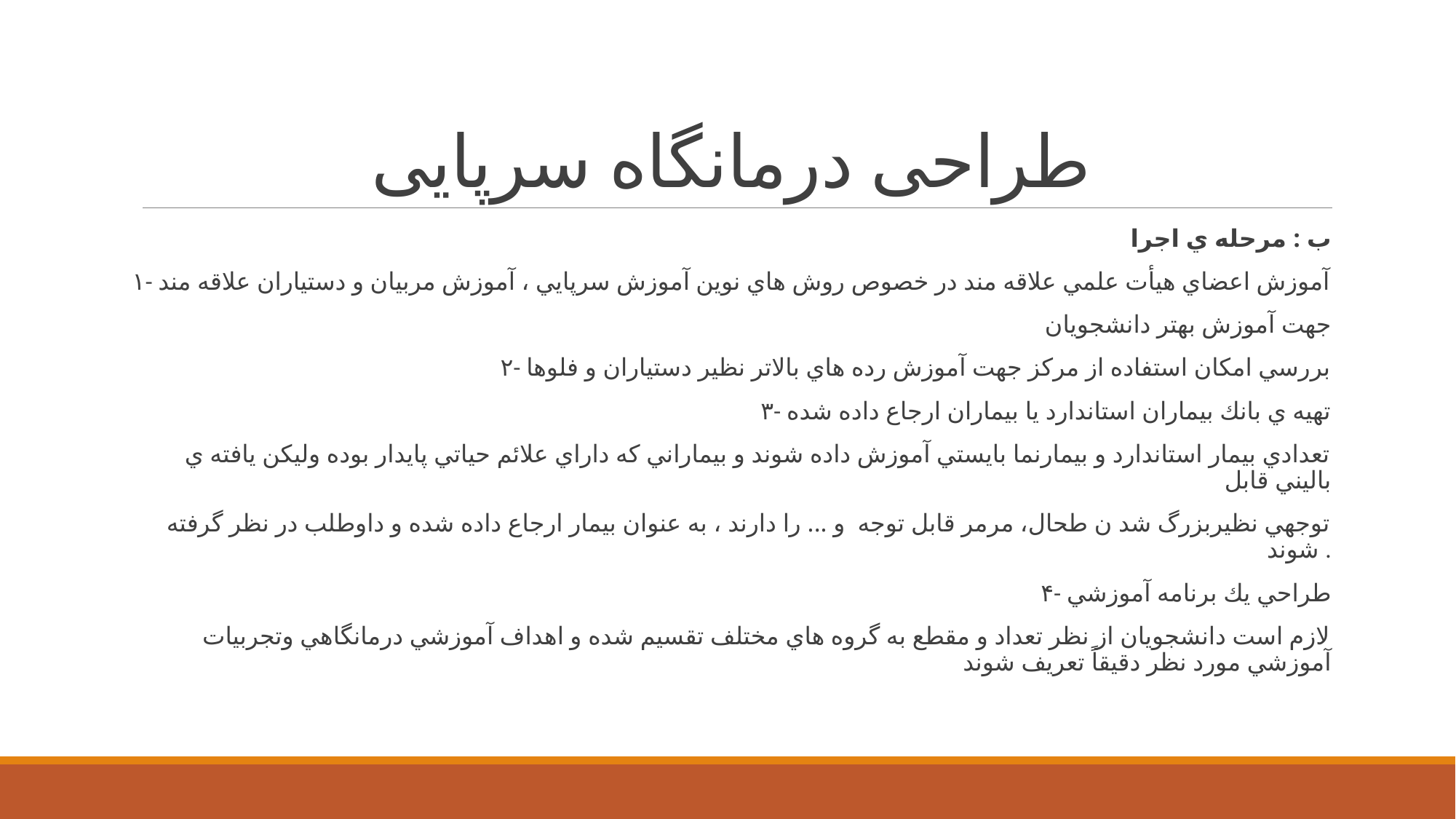

# طراحی درمانگاه سرپایی
ب : مرحله ي اجرا
۱- آموزش اعضاي هيأت علمي علاقه مند در خصوص روش هاي نوين آموزش سرپايي ، آموزش مربيان و دستياران علاقه مند
 جهت آموزش بهتر دانشجويان
۲- بررسي امكان استفاده از مركز جهت آموزش رده هاي بالاتر نظير دستياران و فلوها
۳- تهيه ي بانك بيماران استاندارد يا بيماران ارجاع داده شده
تعدادي بيمار استاندارد و بيمارنما بايستي آموزش داده شوند و بيماراني كه داراي علائم حياتي پايدار بوده وليكن يافته ي باليني قابل
 توجهي نظيربزرگ شد ن طحال، مرمر قابل توجه  و ... را دارند ، به عنوان بيمار ارجاع داده شده و داوطلب در نظر گرفته شوند .
۴- طراحي يك برنامه آموزشي
لازم است دانشجويان از نظر تعداد و مقطع به گروه هاي مختلف تقسيم شده و اهداف آموزشي درمانگاهي وتجربيات آموزشي مورد نظر دقيقاً تعريف شوند